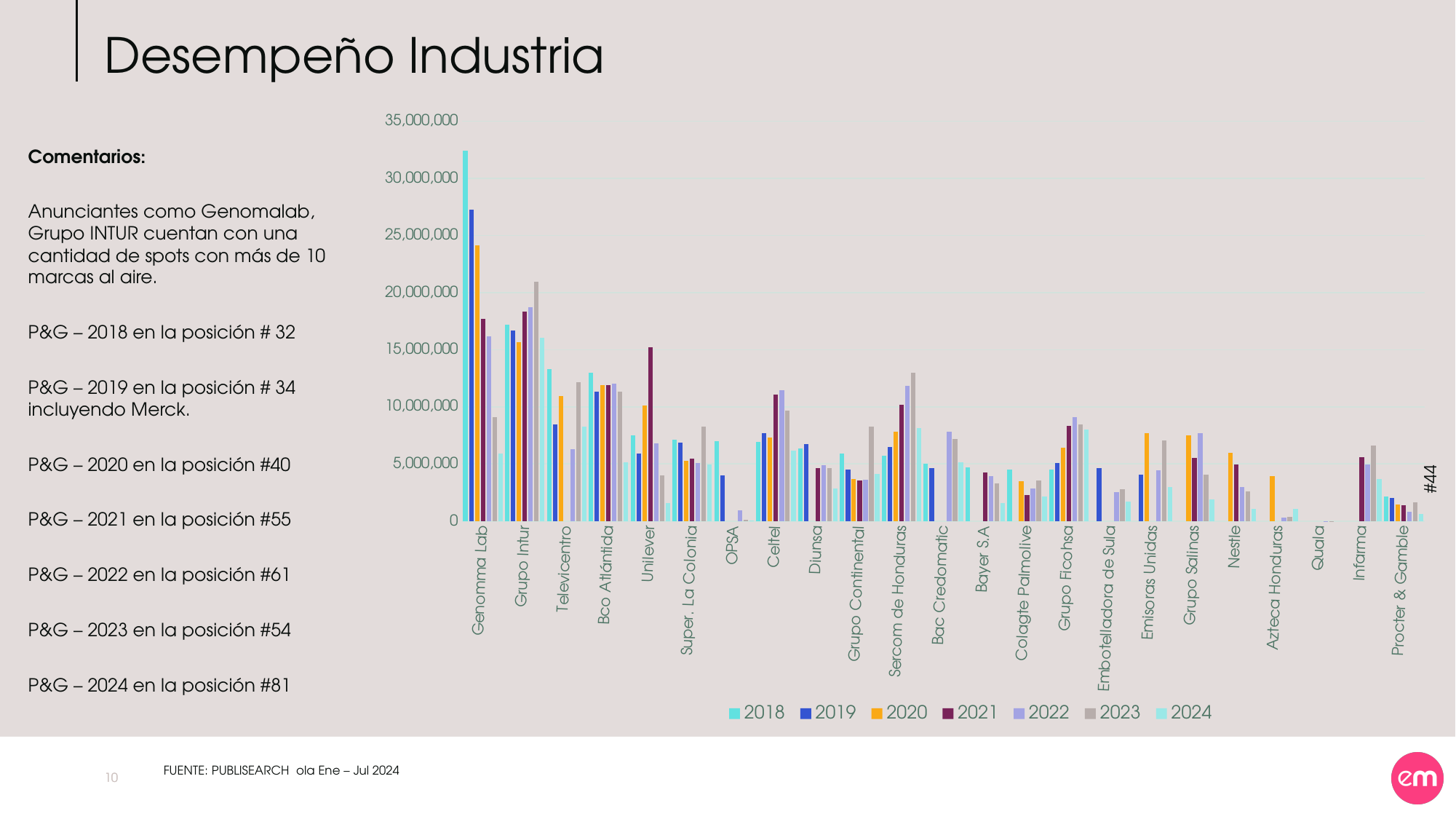

# Desempeño Industria

### Chart

| Category | 2018 | 2019 | 2020 | 2021 | 2022 | 2023 | 2024 |
|---|---|---|---|---|---|---|---|
| Genomma Lab | 32375790.0 | 27221034.0 | 24117726.0 | 17707301.7922104 | 16173019.6312433 | 9083384.2958485 | 5878716.3085733 |
| Grupo Intur | 17162838.0 | 16672566.0 | 15632453.0 | 18345787.7369171 | 18723505.242659 | 20955634.5793798 | 16038419.9257384 |
| Televicentro | 13313156.0 | 8481283.0 | 10949386.0 | None | 6261417.11519531 | 12172419.1596965 | 8262632.53761668 |
| Bco Atlántida | 12953848.0 | 11334630.0 | 11915082.0 | 11896814.1361671 | 12050253.7614524 | 11337547.4410752 | 5147894.56172462 |
| Unilever | 7514842.0 | 5932480.0 | 10110525.0 | 15196854.3123154 | 6794961.83400049 | 3993301.55133088 | 1552640.75111889 |
| Super. La Colonia | 7118159.0 | 6838837.0 | 5298414.0 | 5434682.554747 | 5084495.97881798 | 8245759.5436269 | 4934357.18528101 |
| OPSA | 6985762.0 | 3968482.0 | None | None | 917250.724467068 | 127779.972951702 | 24619.1860746122 |
| Celtel | 6900421.0 | 7705000.0 | 7314327.0 | 11046494.6911692 | 11461704.2246342 | 9654420.20812664 | 6148991.0566974 |
| Diunsa | 6375806.0 | 6750357.0 | None | 4657501.77280216 | 4871745.27497887 | 4629841.95388602 | 2840197.76572852 |
| Grupo Continental | 5906388.0 | 4530922.0 | 3710693.0 | 3529713.75539815 | 3619068.19880063 | 8287162.12915549 | 4132920.09303258 |
| Sercom de Honduras | 5697913.0 | 6485855.0 | 7844414.0 | 10148830.9629534 | 11806144.2440457 | 13004795.3222359 | 8112762.90788275 |
| Bac Credomatic | 5002402.0 | 4661771.0 | None | None | 7835190.51248395 | 7157387.76758104 | 5126131.16206656 |
| Bayer S.A | 4675135.0 | None | None | 4267670.96803705 | 3952246.63252164 | 3273293.92626065 | 1607795.40501159 |
| Colagte Palmolive | 4510087.0 | None | 3476976.0 | 2261263.97515899 | 2828126.65146002 | 3542845.72982889 | 2171773.92481868 |
| Grupo Ficohsa | 4479436.0 | 5076390.0 | 6387059.0 | 8355394.95354683 | 9095280.86909394 | 8476057.88563516 | 8024636.31923064 |
| Embotelladora de Sula | None | 4642512.0 | None | None | 2535684.48280708 | 2758834.46256618 | 1694491.09630607 |
| Emisoras Unidas | None | 4074868.0 | 7708198.0 | None | 4445371.43894164 | 7043537.36418896 | 2967055.52565208 |
| Grupo Salinas | None | None | 7522500.0 | 5541278.08379452 | 7701524.13585293 | 4090874.35077187 | 1907042.25338525 |
| Nestle | None | None | 5966629.0 | 4973102.23687561 | 2976610.21110836 | 2567540.33957031 | 1049194.40417171 |
| Azteca Honduras | None | None | 3965978.0 | None | 291884.444780026 | 340664.817088215 | 1049598.06536011 |
| Quala | None | None | None | None | 2720.97118684996 | 4196.02858092573 | None |
| Infarma | None | None | None | 5585828.76377984 | 4952284.85782208 | 6636317.41458546 | 3672614.84076782 |
| Procter & Gamble | 2180040.0 | 2050046.0 | 1462294.0 | 1395631.13462851 | 840603.200638088 | 1610915.68805416 | 650499.404975879 |
Comentarios:
Anunciantes como Genomalab, Grupo INTUR cuentan con una cantidad de spots con más de 10 marcas al aire.
P&G – 2018 en la posición # 32
P&G – 2019 en la posición # 34 incluyendo Merck.
P&G – 2020 en la posición #40
P&G – 2021 en la posición #55
P&G – 2022 en la posición #61
P&G – 2023 en la posición #54
P&G – 2024 en la posición #81

#44
FUENTE: PUBLISEARCH  ola Ene – Jul 2024

10
10